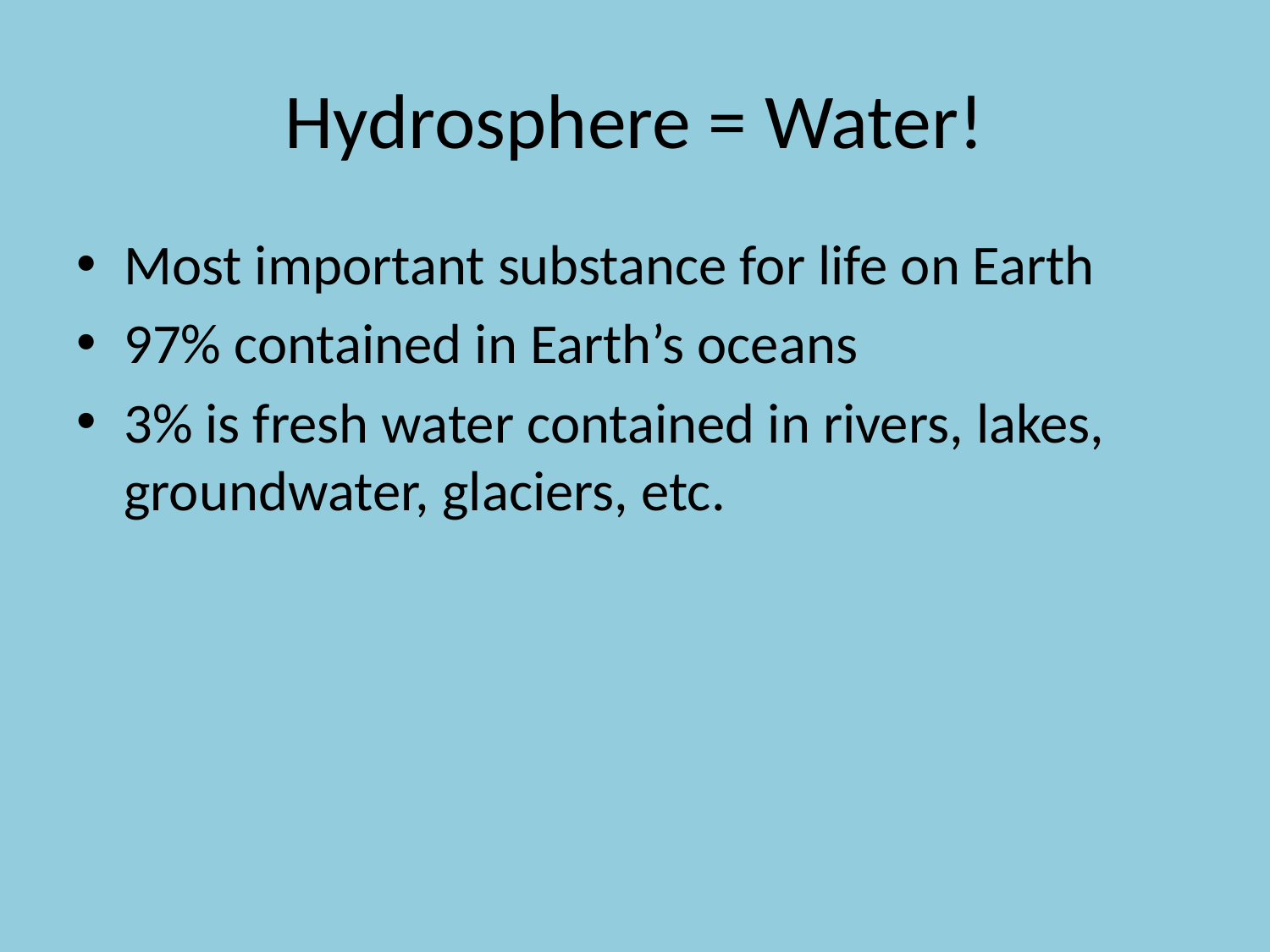

# Hydrosphere = Water!
Most important substance for life on Earth
97% contained in Earth’s oceans
3% is fresh water contained in rivers, lakes, groundwater, glaciers, etc.